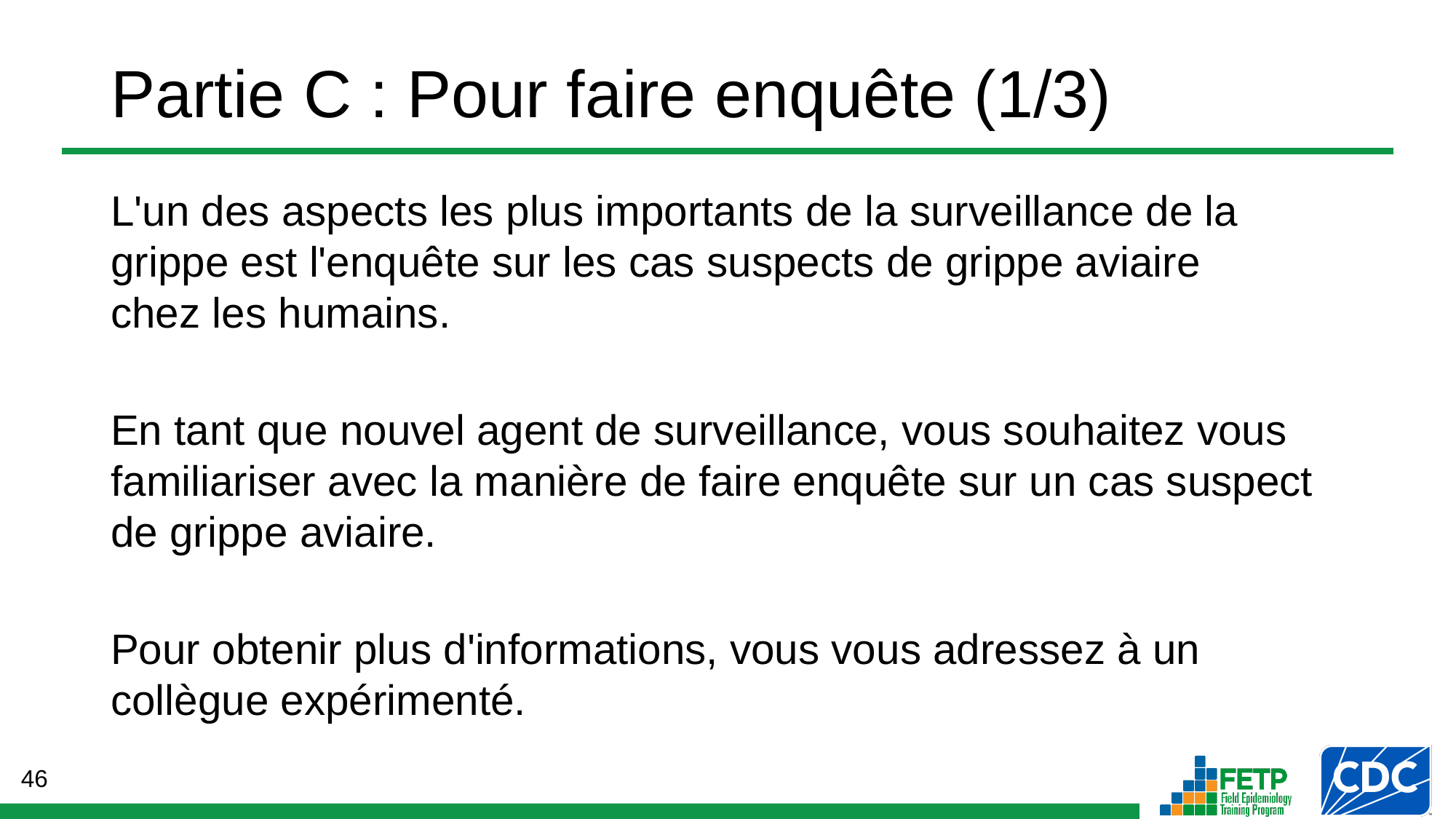

# Partie C : Pour faire enquête (1/3)
L'un des aspects les plus importants de la surveillance de la grippe est l'enquête sur les cas suspects de grippe aviaire
chez les humains.

En tant que nouvel agent de surveillance, vous souhaitez vous familiariser avec la manière de faire enquête sur un cas suspect de grippe aviaire.

Pour obtenir plus d'informations, vous vous adressez à un collègue expérimenté.